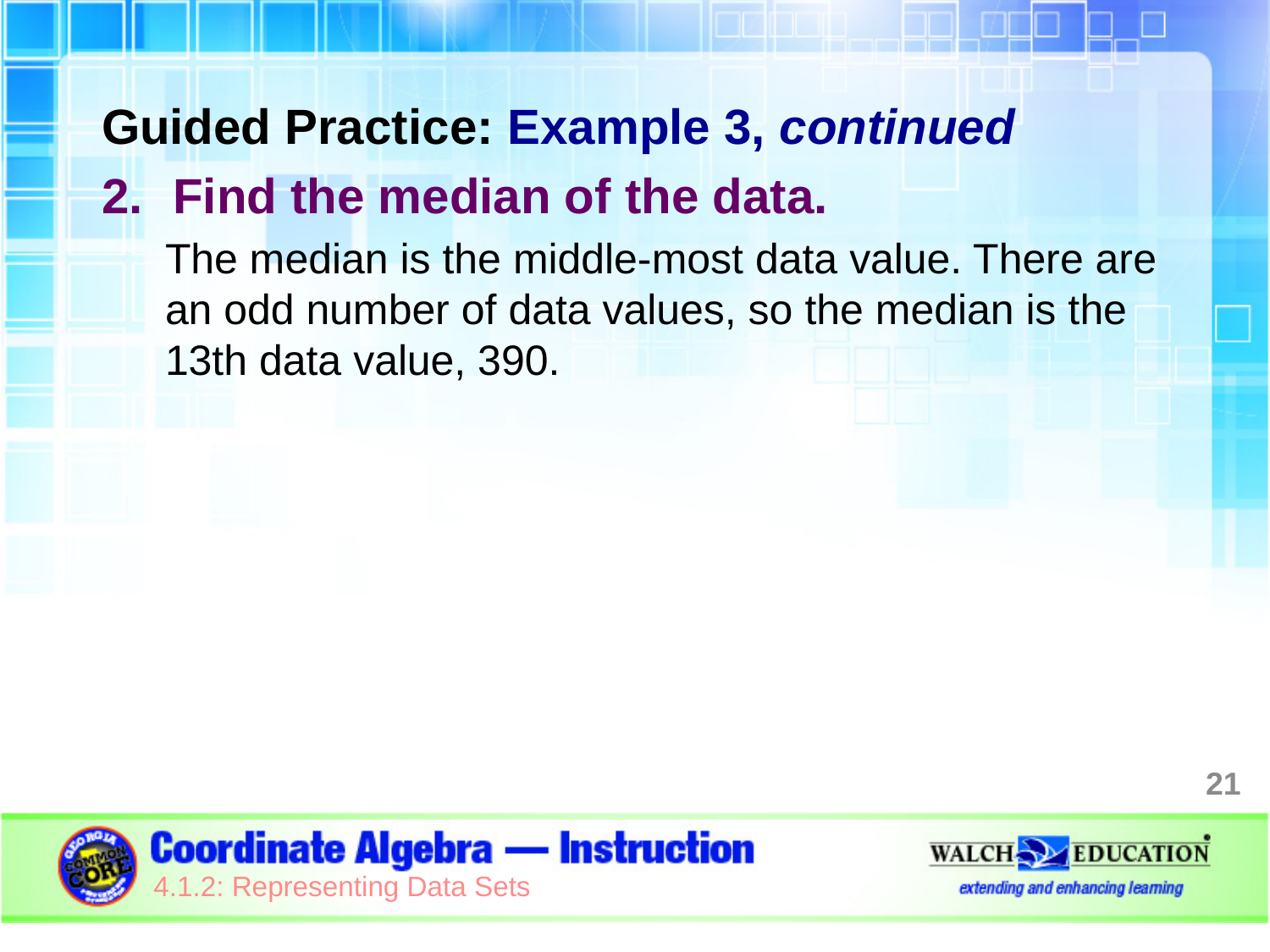

Guided Practice: Example 3, continued
Find the median of the data.
The median is the middle-most data value. There are an odd number of data values, so the median is the 13th data value, 390.

21
4.1.2: Representing Data Sets